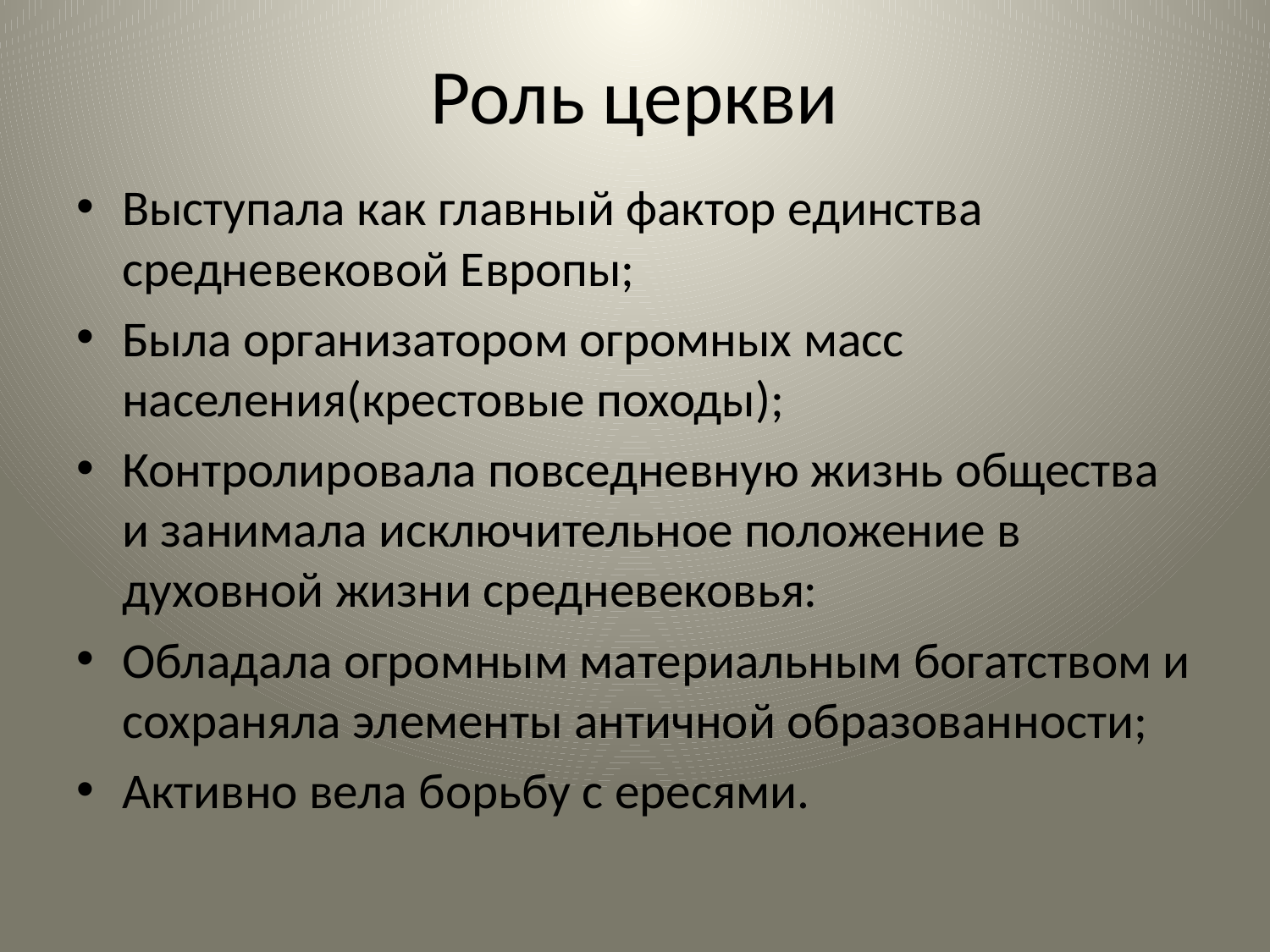

# Роль церкви
Выступала как главный фактор единства средневековой Европы;
Была организатором огромных масс населения(крестовые походы);
Контролировала повседневную жизнь общества и занимала исключительное положение в духовной жизни средневековья:
Обладала огромным материальным богатством и сохраняла элементы античной образованности;
Активно вела борьбу с ересями.